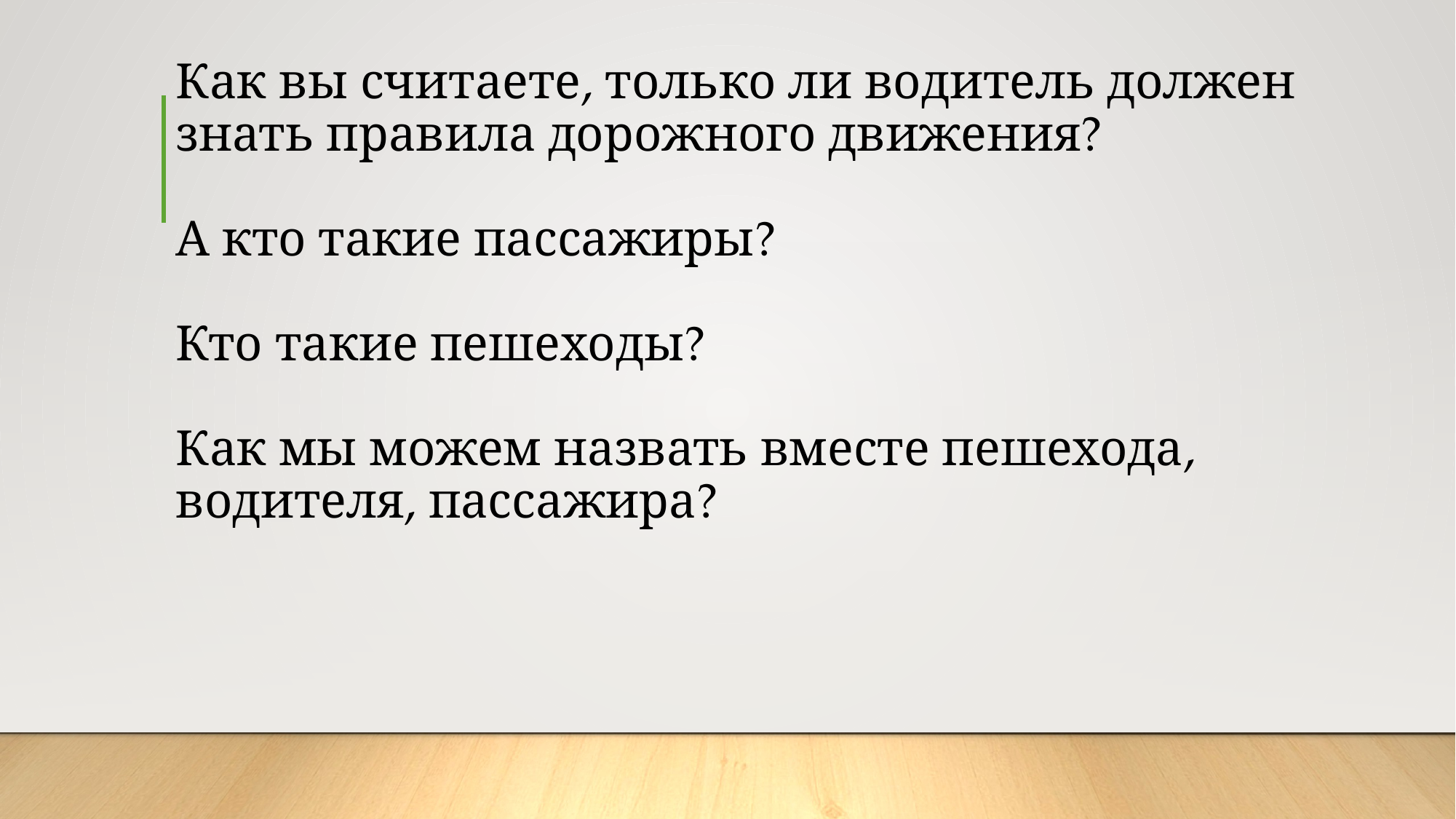

# Как вы считаете, только ли водитель должен знать правила дорожного движения? А кто такие пассажиры? Кто такие пешеходы? Как мы можем назвать вместе пешехода, водителя, пассажира?